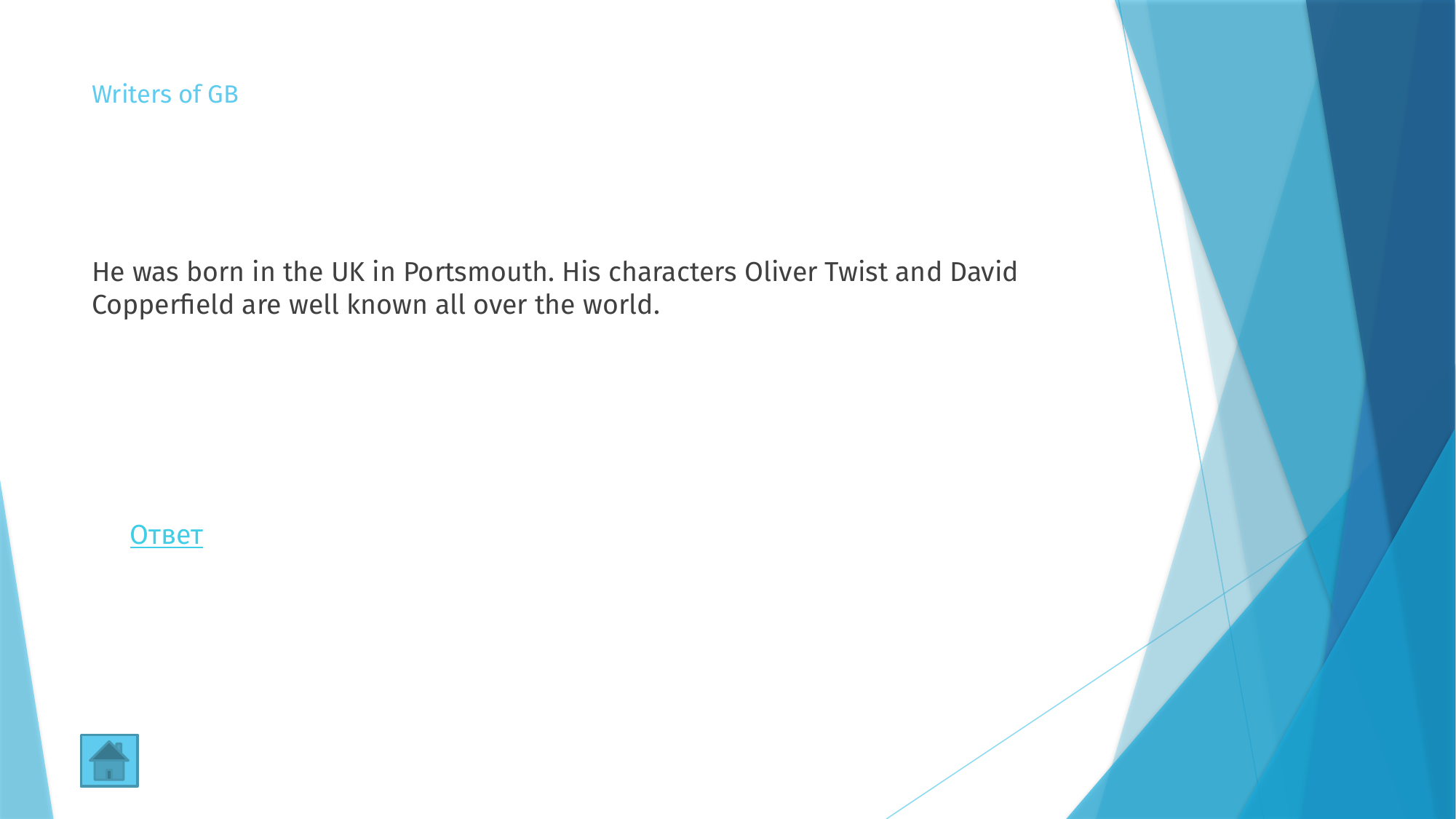

# Writers of GB
He was born in the UK in Portsmouth. His characters Oliver Twist and David Copperfield are well known all over the world.
Ответ